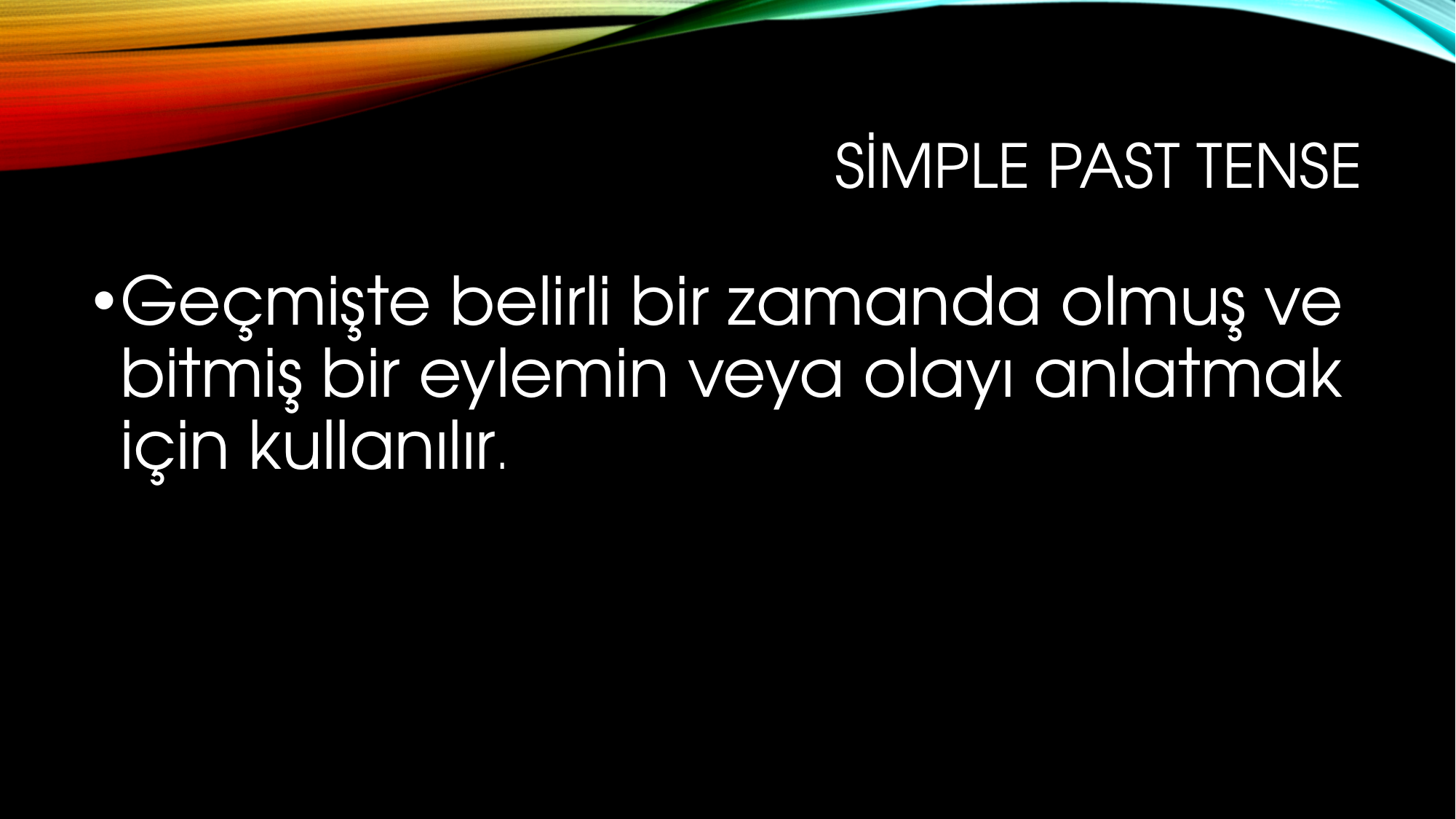

# Simple past tense
Geçmişte belirli bir zamanda olmuş ve bitmiş bir eylemin veya olayı anlatmak için kullanılır.